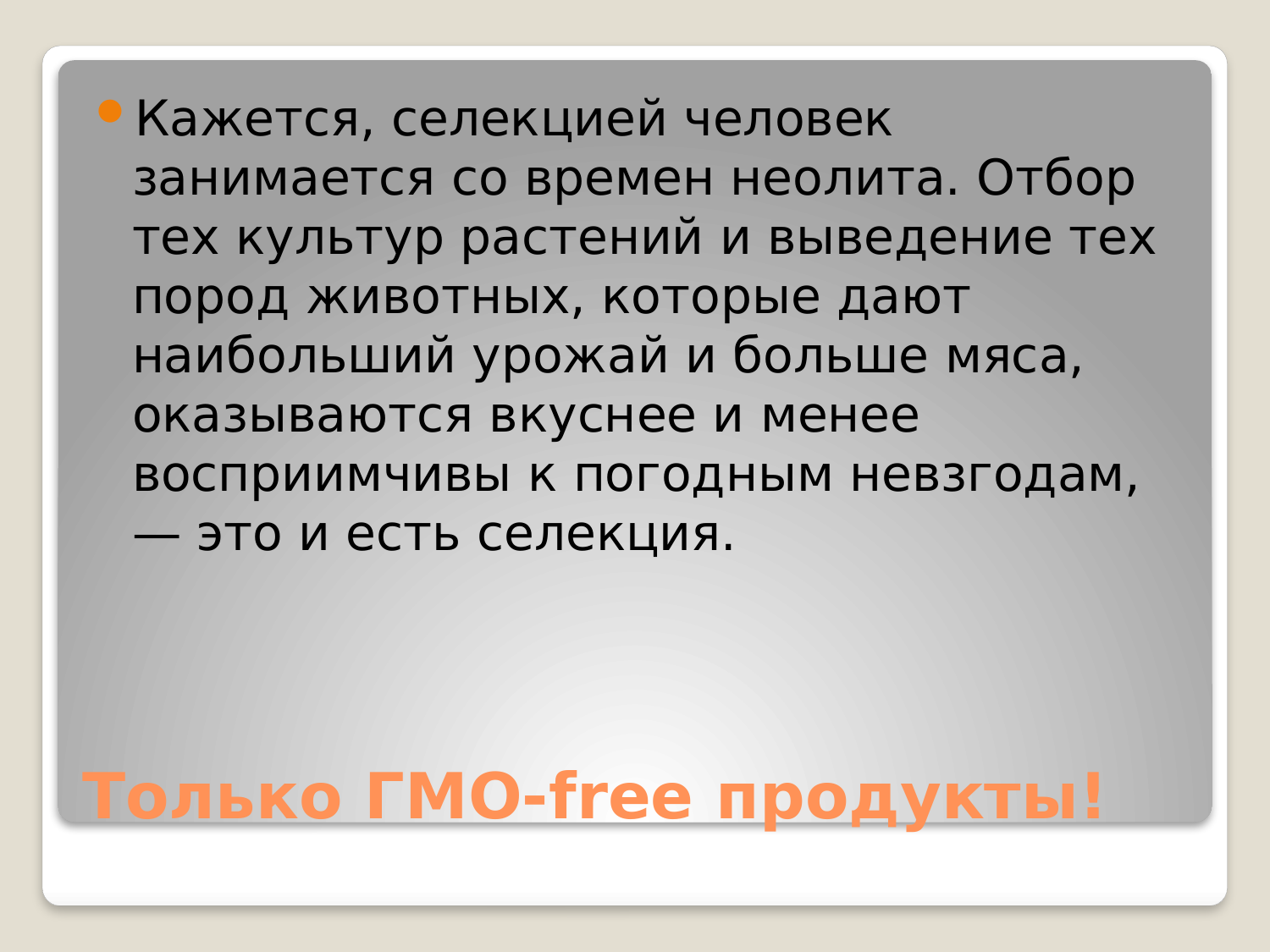

Кажется, селекцией человек занимается со времен неолита. Отбор тех культур растений и выведение тех пород животных, которые дают наибольший урожай и больше мяса, оказываются вкуснее и менее восприимчивы к погодным невзгодам, — это и есть селекция.
# Только ГМО-free продукты!